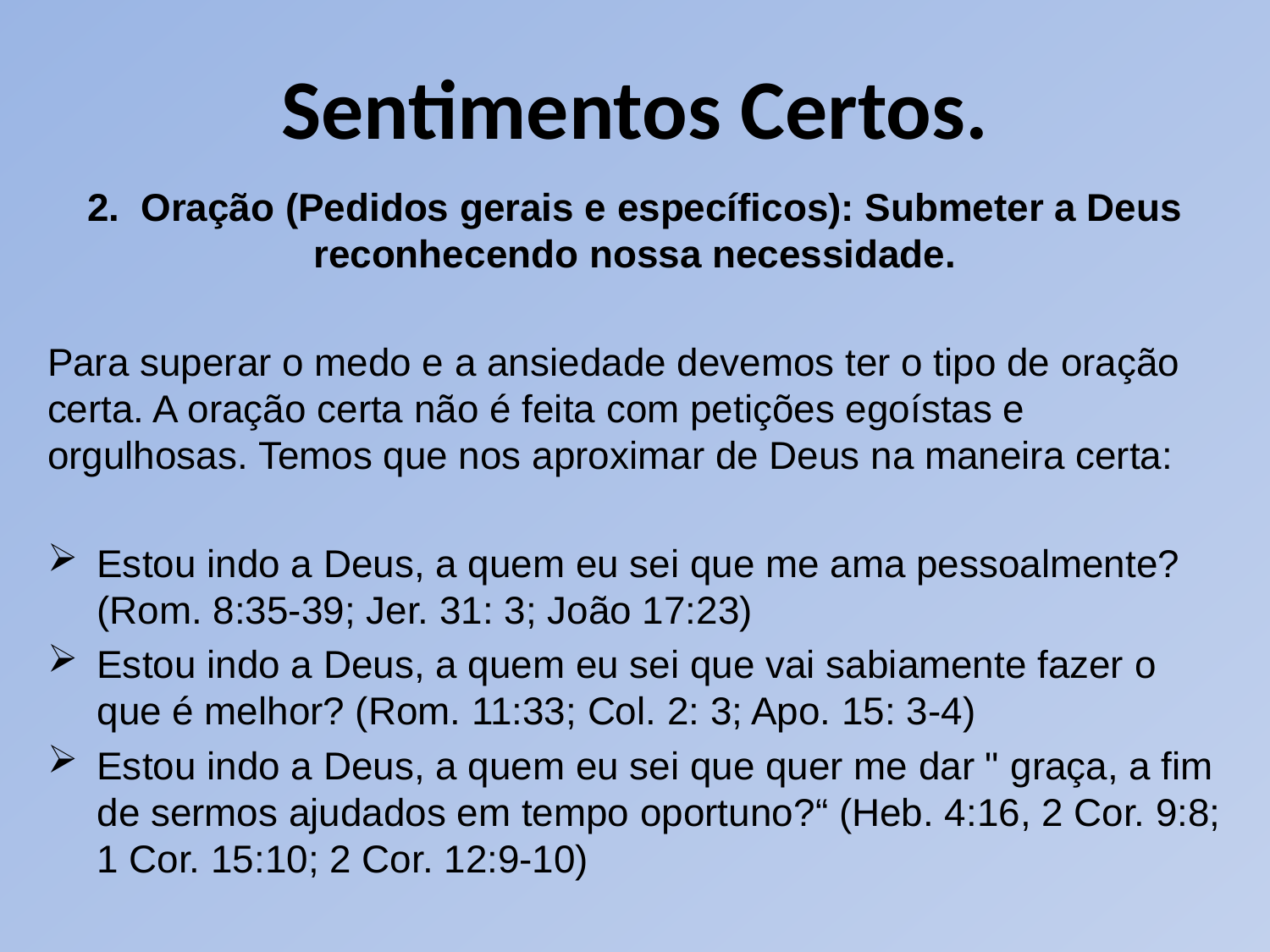

Sentimentos Certos.
2.  Oração (Pedidos gerais e específicos): Submeter a Deus reconhecendo nossa necessidade.

Para superar o medo e a ansiedade devemos ter o tipo de oração certa. A oração certa não é feita com petições egoístas e orgulhosas. Temos que nos aproximar de Deus na maneira certa:

Estou indo a Deus, a quem eu sei que me ama pessoalmente? (Rom. 8:35-39; Jer. 31: 3; João 17:23)
Estou indo a Deus, a quem eu sei que vai sabiamente fazer o que é melhor? (Rom. 11:33; Col. 2: 3; Apo. 15: 3-4)
Estou indo a Deus, a quem eu sei que quer me dar " graça, a fim de sermos ajudados em tempo oportuno?“ (Heb. 4:16, 2 Cor. 9:8; 1 Cor. 15:10; 2 Cor. 12:9-10)